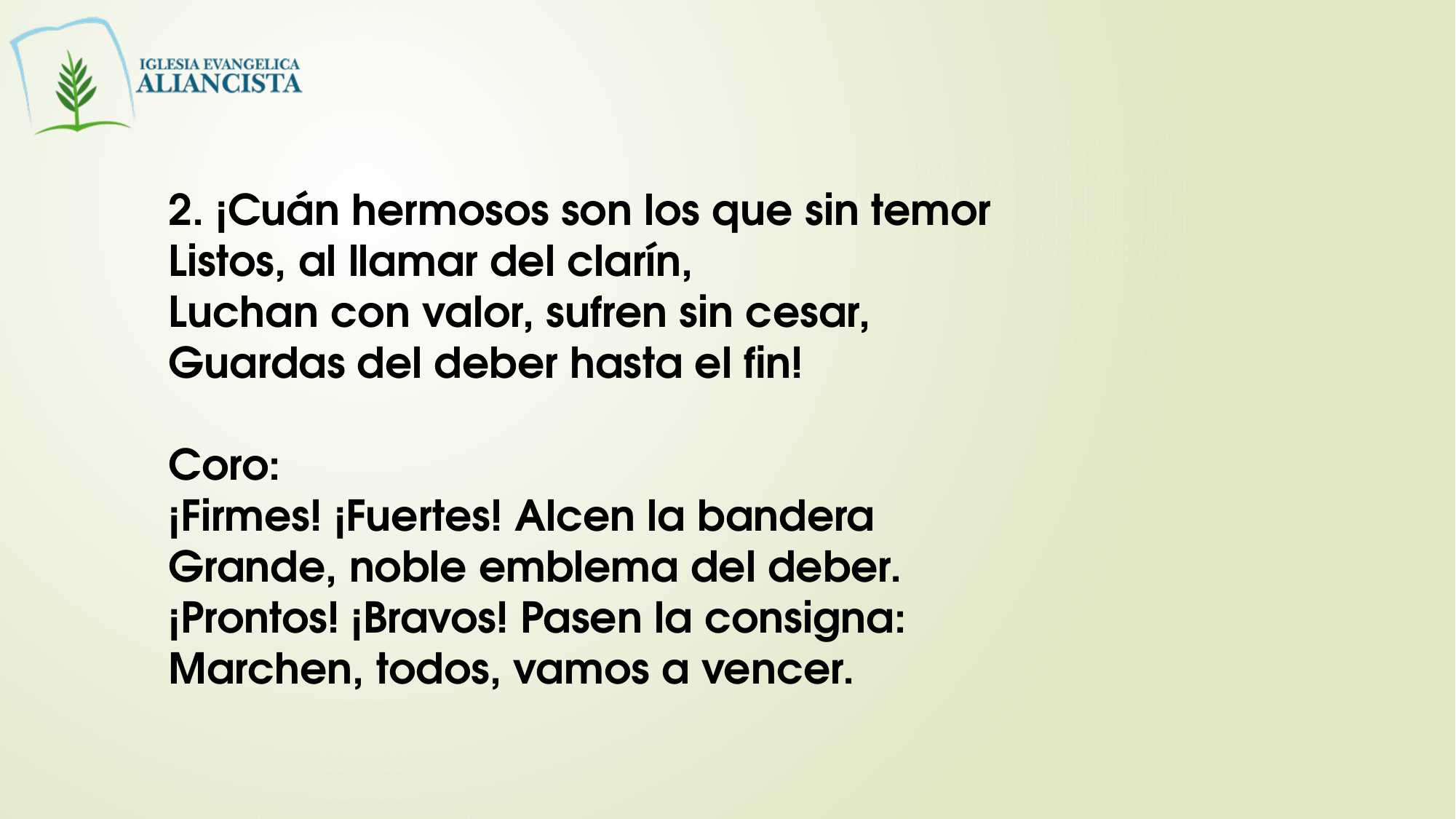

2. ¡Cuán hermosos son los que sin temor
Listos, al llamar del clarín,
Luchan con valor, sufren sin cesar,
Guardas del deber hasta el fin!

Coro:
¡Firmes! ¡Fuertes! Alcen la bandera
Grande, noble emblema del deber.
¡Prontos! ¡Bravos! Pasen la consigna:
Marchen, todos, vamos a vencer.